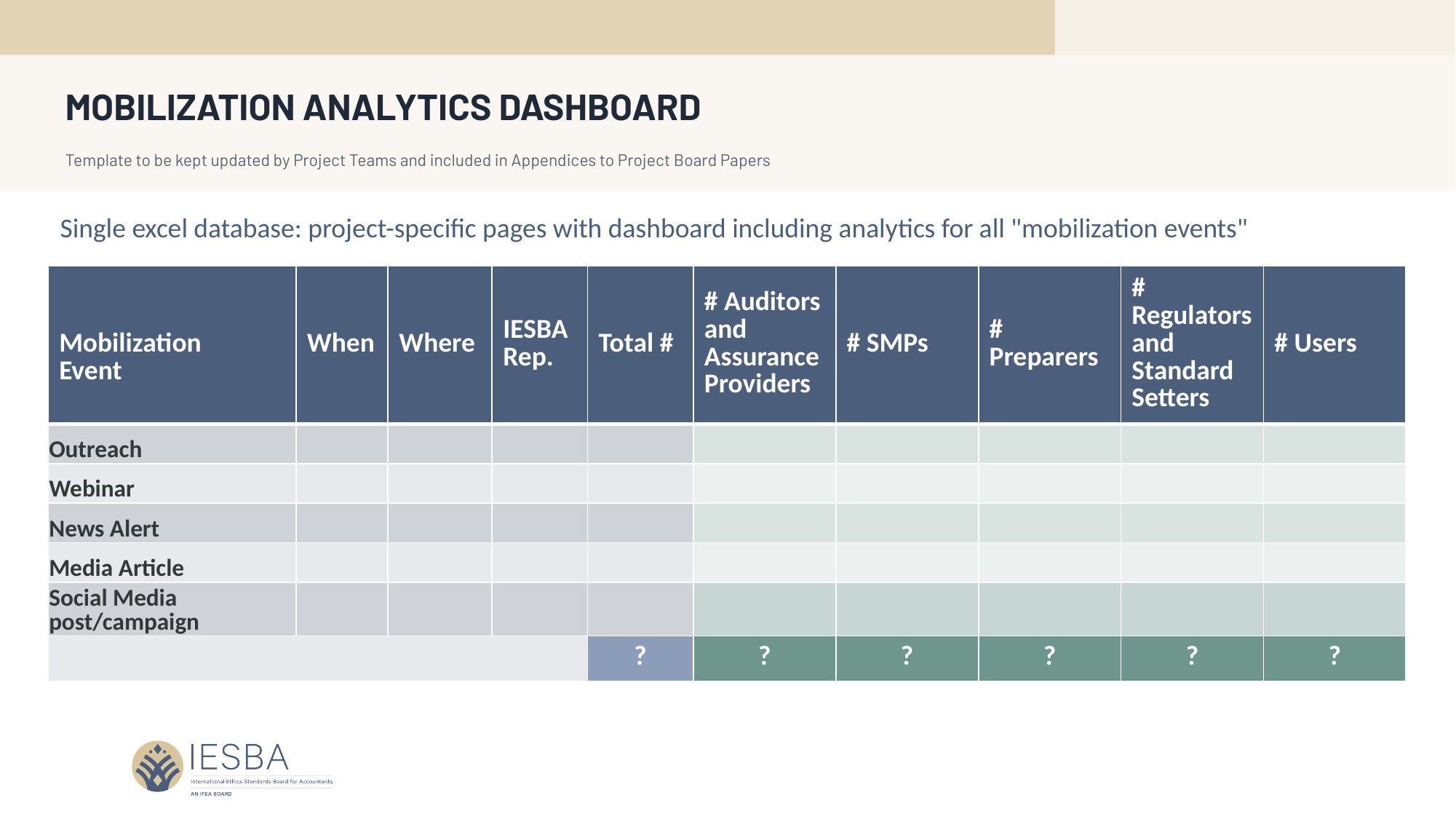

MOBILIZATION ANALYTICS DASHBOARD
Template to be kept updated by Project Teams and included in Appendices to Project Board Papers
Single excel database: project-specific pages with dashboard including analytics for all "mobilization events"
| Mobilization Event | When | Where | IESBA Rep. | Total # | # Auditors and Assurance Providers | # SMPs | # Preparers | # Regulators and Standard Setters | # Users |
| --- | --- | --- | --- | --- | --- | --- | --- | --- | --- |
| Outreach |  |  |  |  |  |  |  |  |  |
| Webinar |  |  |  |  |  |  |  |  |  |
| News Alert |  |  |  |  |  |  |  |  |  |
| Media Article |  |  |  |  |  |  |  |  |  |
| Social Media post/campaign |  |  |  |  |  |  |  |  |  |
|  |  |  |  | ? | ? | ? | ? | ? | ? |